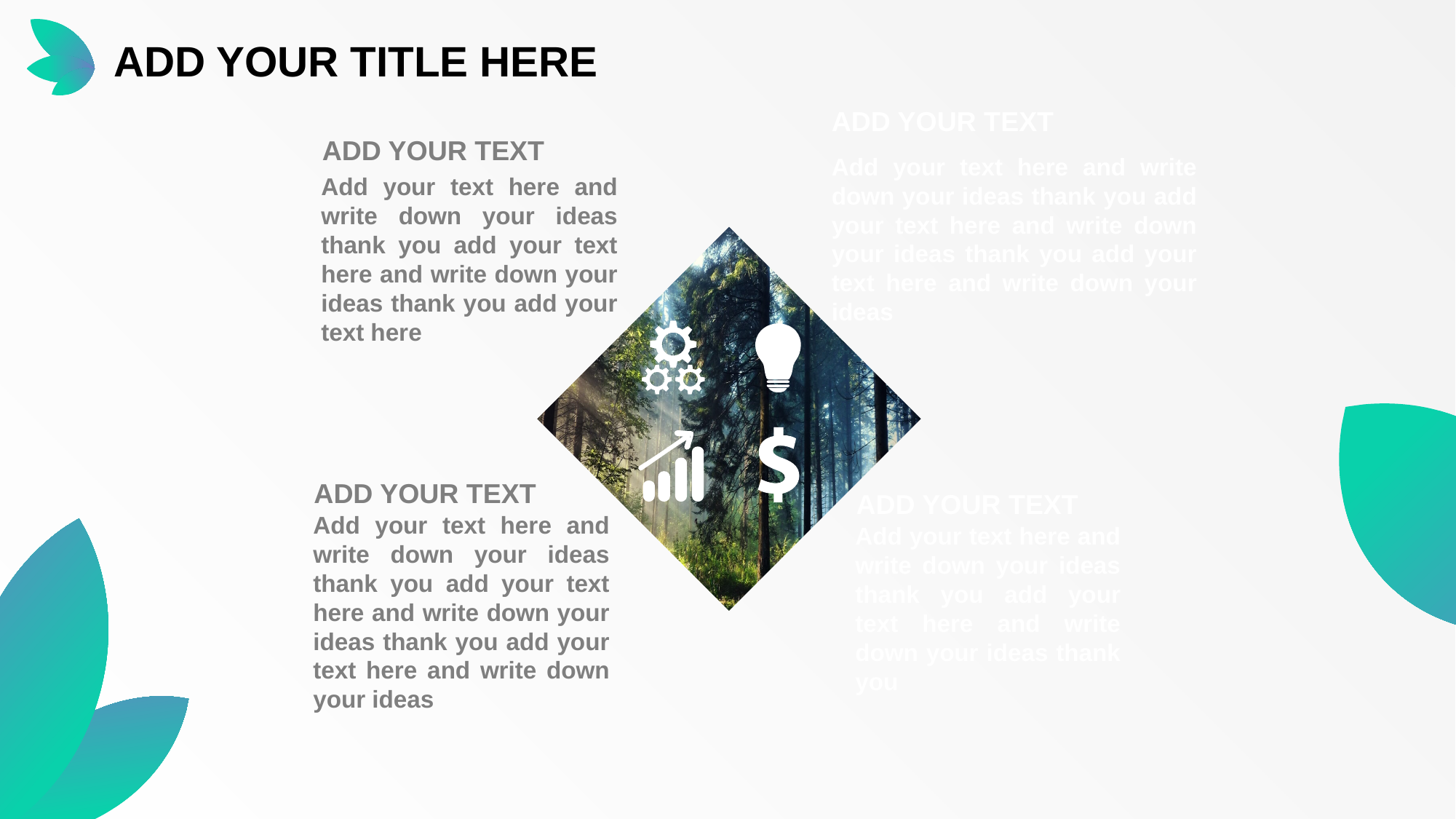

ADD YOUR TITLE HERE
ADD YOUR TEXT
ADD YOUR TEXT
Add your text here and write down your ideas thank you add your text here and write down your ideas thank you add your text here and write down your ideas
Add your text here and write down your ideas thank you add your text here and write down your ideas thank you add your text here

ADD YOUR TEXT
ADD YOUR TEXT
Add your text here and write down your ideas thank you add your text here and write down your ideas thank you add your text here and write down your ideas
Add your text here and write down your ideas thank you add your text here and write down your ideas thank you